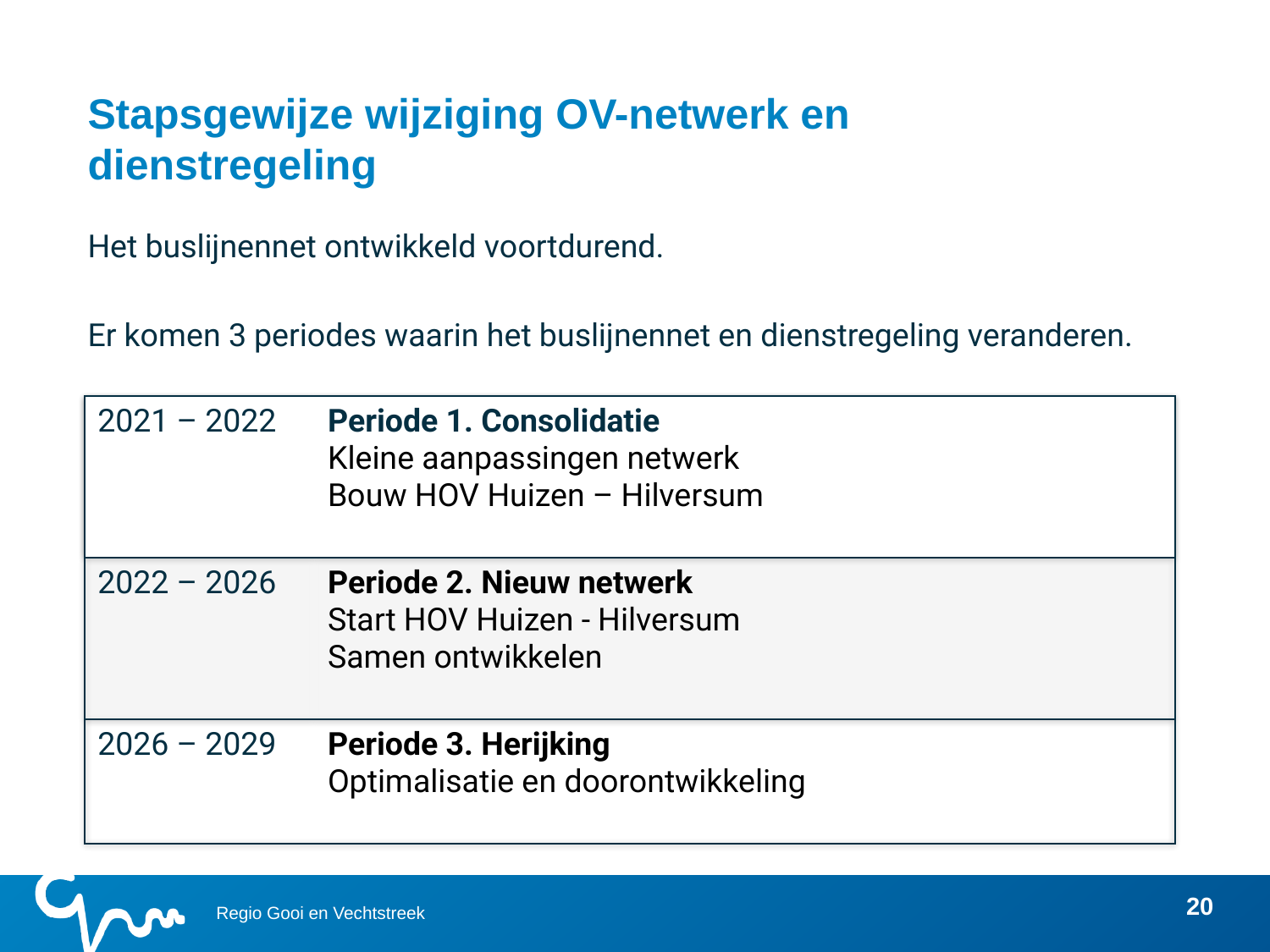

# Stapsgewijze wijziging OV-netwerk en dienstregeling
Het buslijnennet ontwikkeld voortdurend.

Er komen 3 periodes waarin het buslijnennet en dienstregeling veranderen.
| 2021 – 2022 | Periode 1. Consolidatie Kleine aanpassingen netwerk Bouw HOV Huizen – Hilversum |
| --- | --- |
| 2022 – 2026 | Periode 2. Nieuw netwerk Start HOV Huizen - Hilversum Samen ontwikkelen |
| 2026 – 2029 | Periode 3. Herijking Optimalisatie en doorontwikkeling |